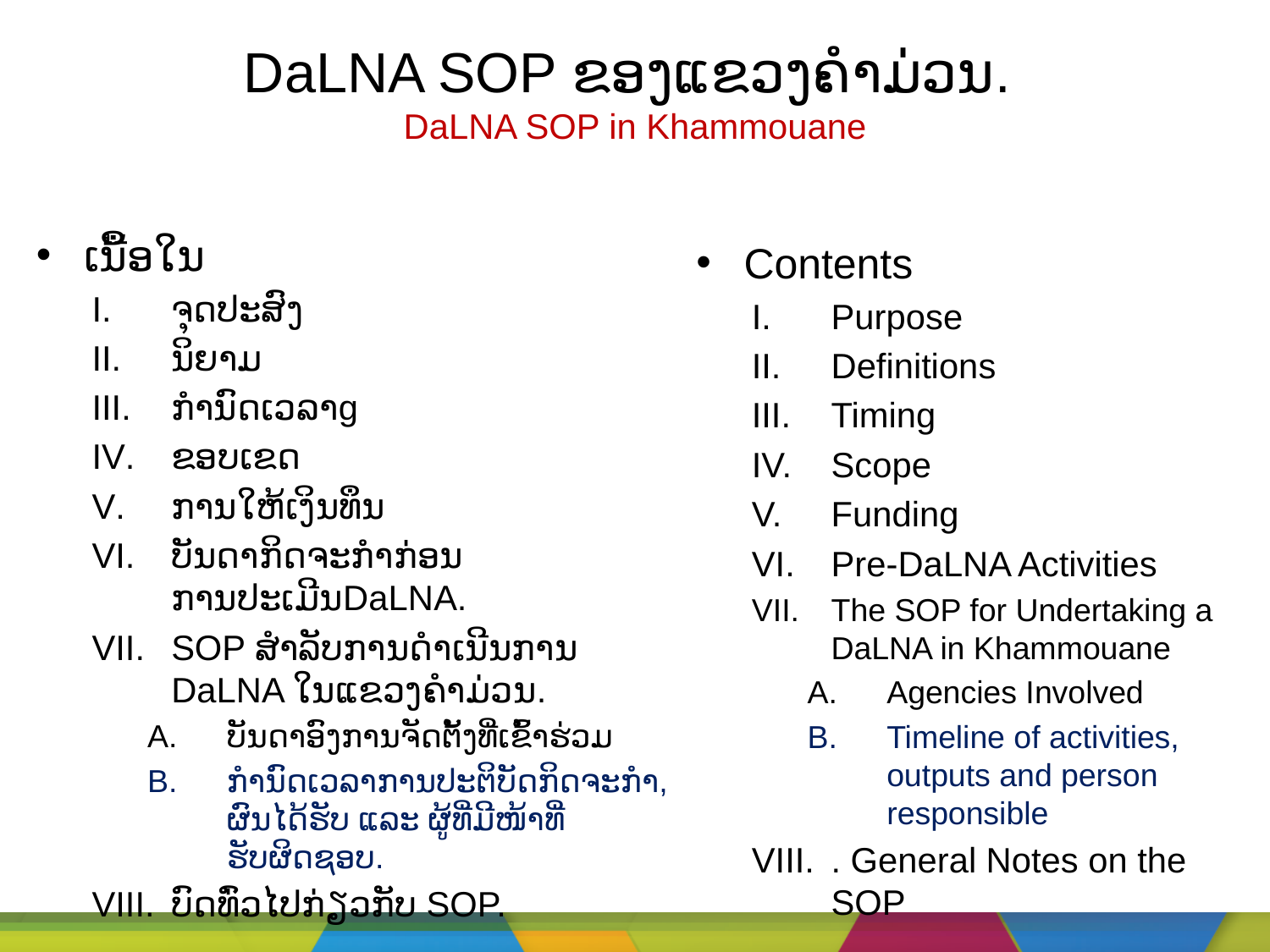

# DaLNA SOP ຂອງແຂວງຄໍາມ່ວນ. DaLNA SOP in Khammouane
ເນື້ອໃນ
ຈຸດປະສົງ
ນິຍາມ
ກໍານົດເວລາg
ຂອບເຂດ
ການ​ໃຫ້​ເງິນ​ທຶນ
ບັນດາກິດຈະກໍາກ່ອນການປະເມີນDaLNA.
SOP ສໍາລັບການດໍາເນີນການ DaLNA ໃນແຂວງຄໍາມ່ວນ.
ບັນດາອົງການຈັດຕັ້ງທີ່ເຂົ້າຮ່ວມ
ກໍານົດເວລາການປະຕິບັດກິດຈະກໍາ, ຜົນໄດ້ຮັບ ແລະ ຜູ້ທີ່ມີໜ້າທີ່ຮັບຜິດຊອບ.
ບົດທົ່ວໄປກ່ຽວກັບ SOP.
Contents
Purpose
Definitions
Timing
Scope
Funding
Pre-DaLNA Activities
The SOP for Undertaking a DaLNA in Khammouane
Agencies Involved
Timeline of activities, outputs and person responsible
. General Notes on the SOP